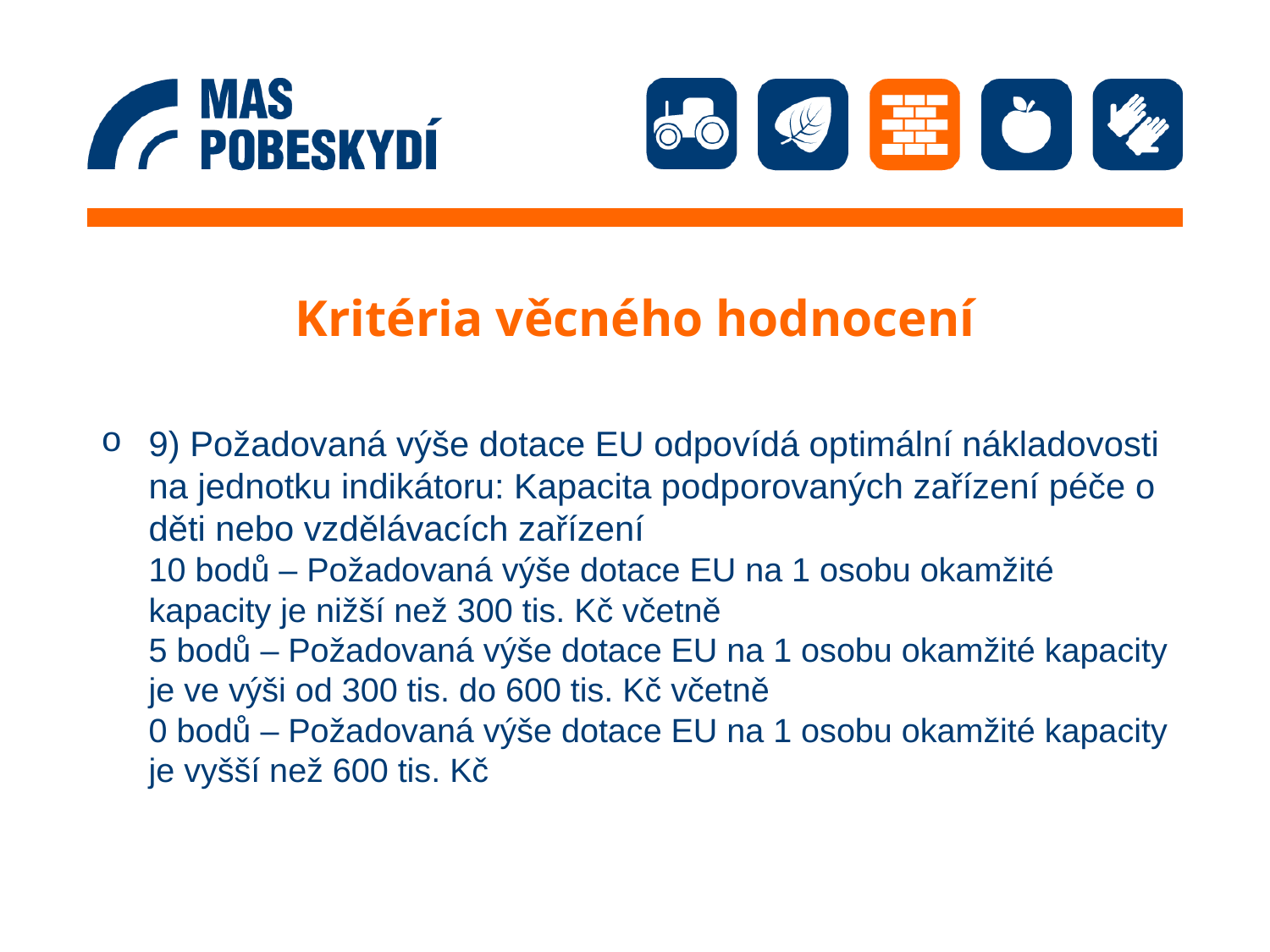

# Kritéria věcného hodnocení
9) Požadovaná výše dotace EU odpovídá optimální nákladovosti na jednotku indikátoru: Kapacita podporovaných zařízení péče o děti nebo vzdělávacích zařízení
	10 bodů – Požadovaná výše dotace EU na 1 osobu okamžité kapacity je nižší než 300 tis. Kč včetně
	5 bodů – Požadovaná výše dotace EU na 1 osobu okamžité kapacity je ve výši od 300 tis. do 600 tis. Kč včetně
	0 bodů – Požadovaná výše dotace EU na 1 osobu okamžité kapacity je vyšší než 600 tis. Kč